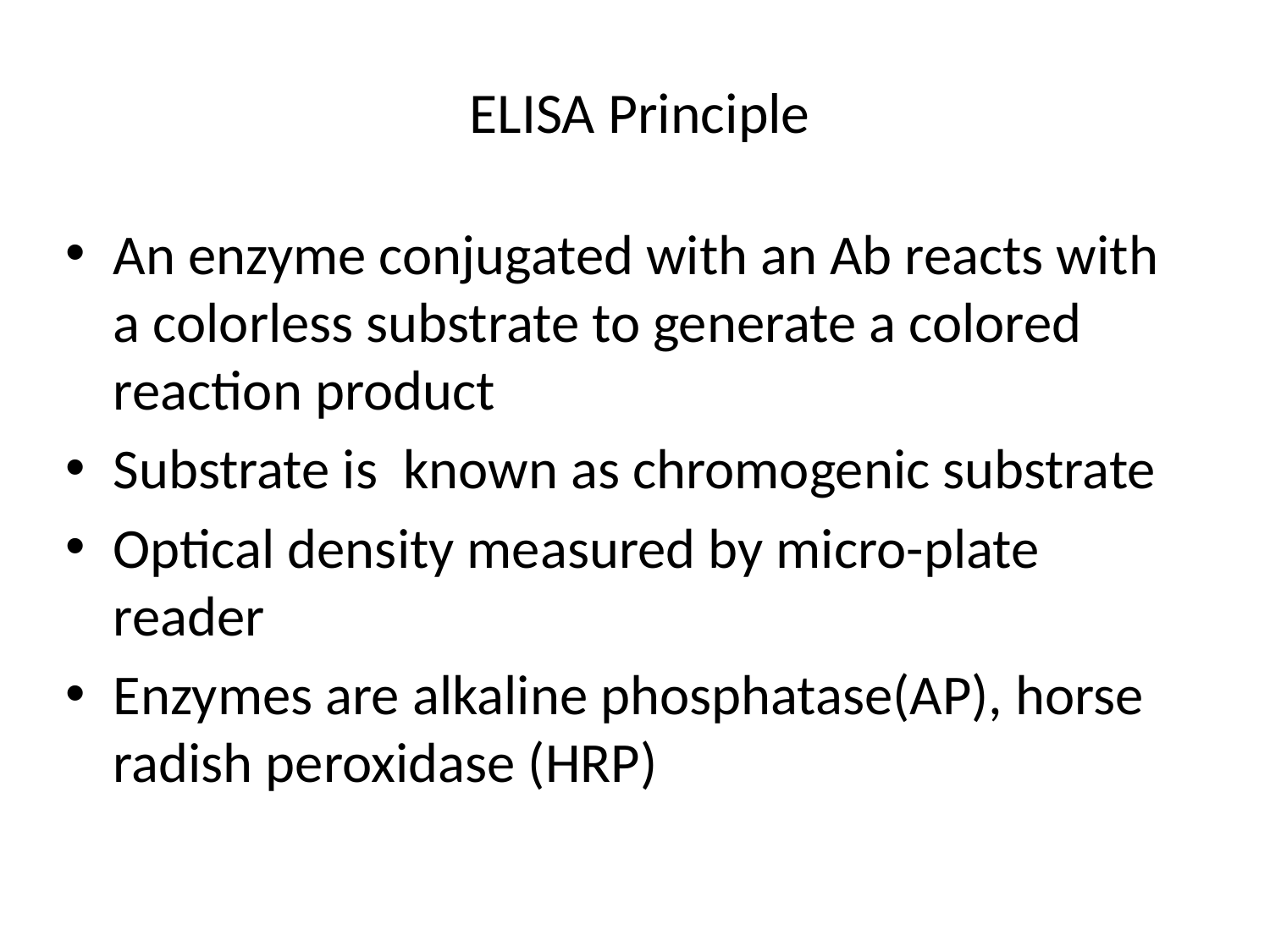

Labeling technique

# ELISA Principle

An enzyme conjugated with an Ab reacts with a colorless substrate to generate a colored reaction product
Substrate is  known as chromogenic substrate
Optical density measured by micro-plate reader
Enzymes are alkaline phosphatase(AP), horse radish peroxidase (HRP)